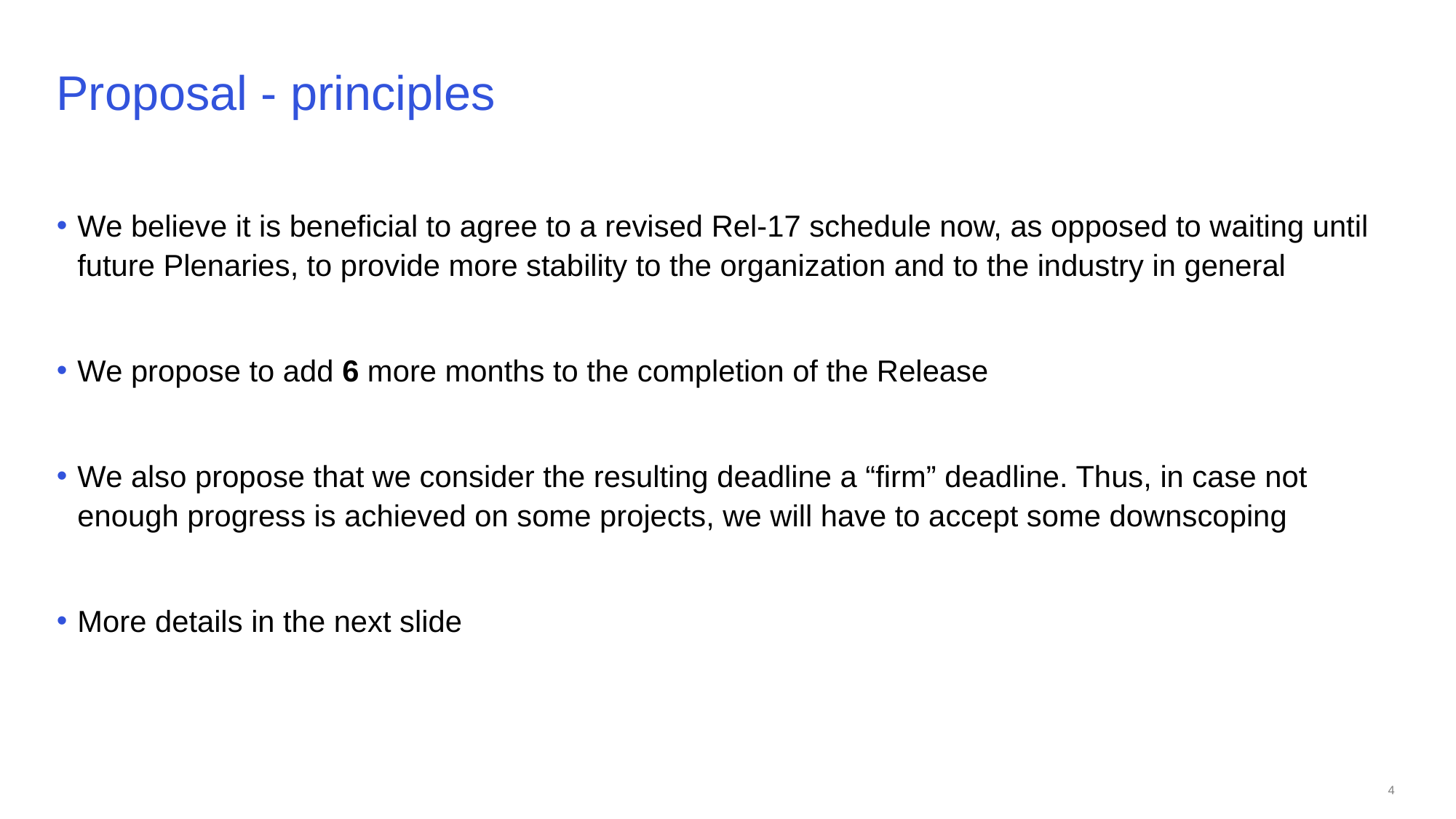

# Proposal - principles
We believe it is beneficial to agree to a revised Rel-17 schedule now, as opposed to waiting until future Plenaries, to provide more stability to the organization and to the industry in general

We propose to add 6 more months to the completion of the Release

We also propose that we consider the resulting deadline a “firm” deadline. Thus, in case not enough progress is achieved on some projects, we will have to accept some downscoping

More details in the next slide